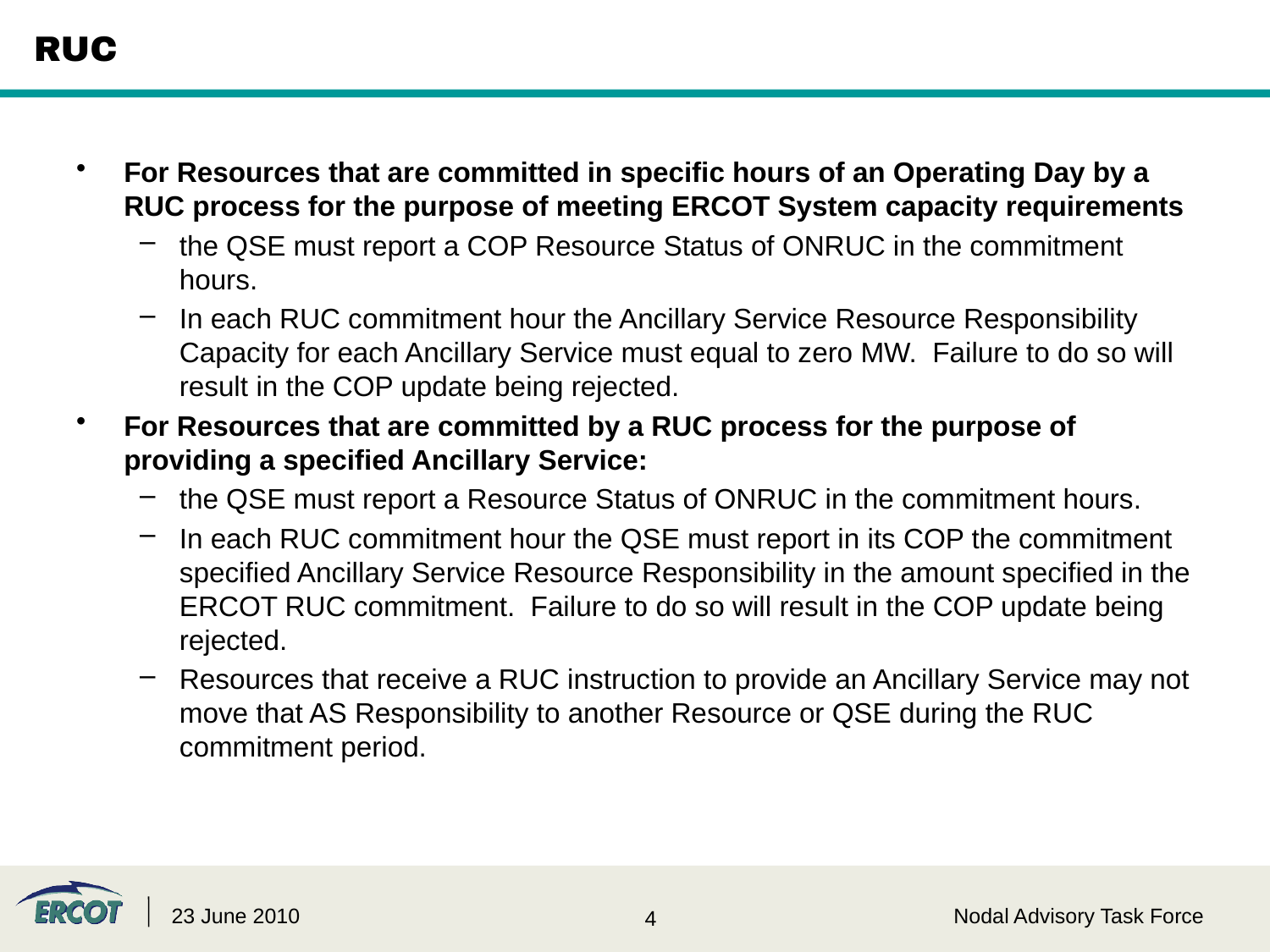

# RUC
For Resources that are committed in specific hours of an Operating Day by a RUC process for the purpose of meeting ERCOT System capacity requirements
the QSE must report a COP Resource Status of ONRUC in the commitment hours.
In each RUC commitment hour the Ancillary Service Resource Responsibility Capacity for each Ancillary Service must equal to zero MW.  Failure to do so will result in the COP update being rejected.
For Resources that are committed by a RUC process for the purpose of providing a specified Ancillary Service:
the QSE must report a Resource Status of ONRUC in the commitment hours.
In each RUC commitment hour the QSE must report in its COP the commitment specified Ancillary Service Resource Responsibility in the amount specified in the ERCOT RUC commitment.  Failure to do so will result in the COP update being rejected.
Resources that receive a RUC instruction to provide an Ancillary Service may not move that AS Responsibility to another Resource or QSE during the RUC commitment period.
23 June 2010
Nodal Advisory Task Force